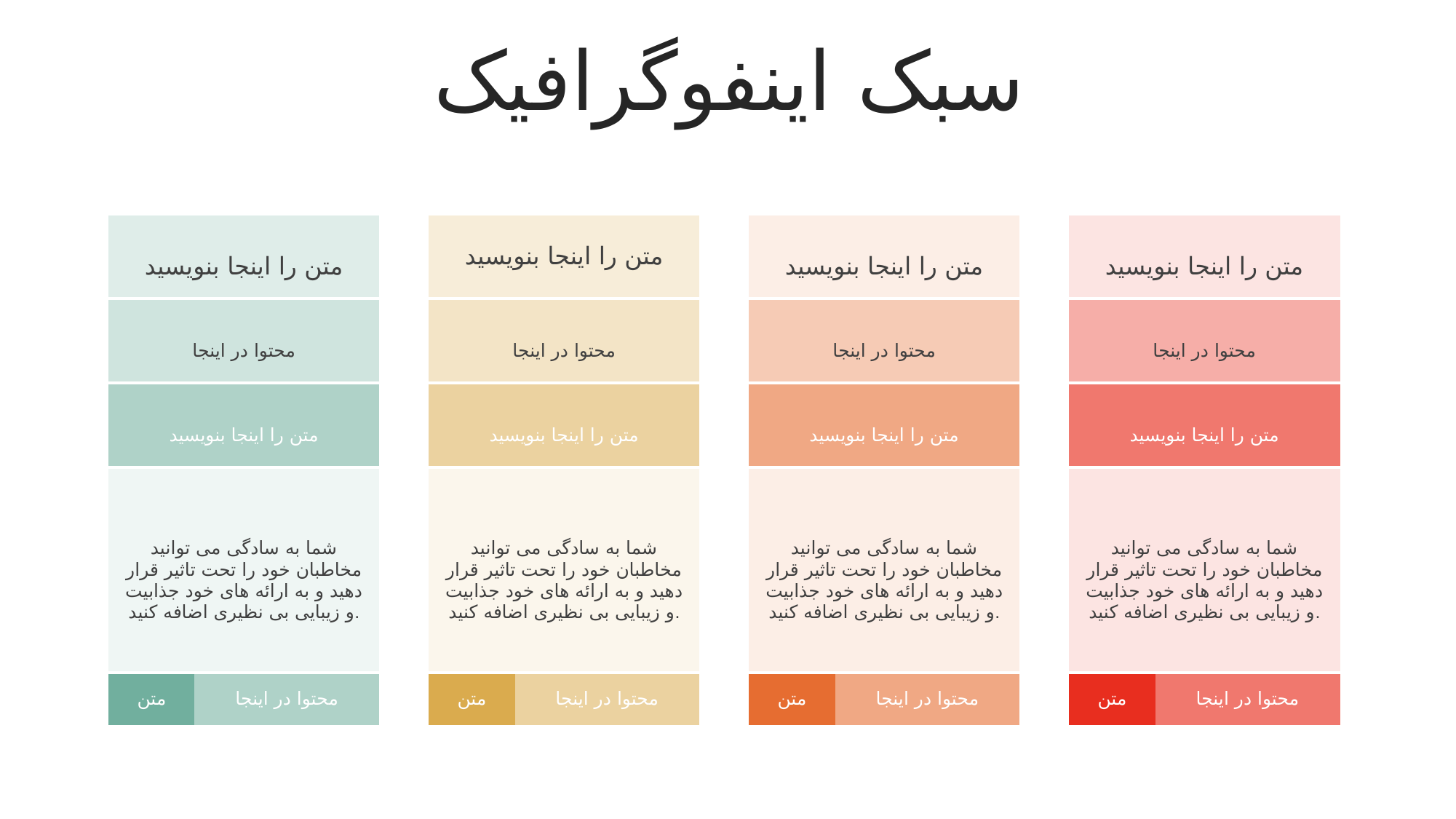

سبک اینفوگرافیک
| متن را اینجا بنویسید |  |
| --- | --- |
| محتوا در اینجا |  |
| متن را اینجا بنویسید |  |
| شما به سادگی می توانید مخاطبان خود را تحت تاثیر قرار دهید و به ارائه های خود جذابیت و زیبایی بی نظیری اضافه کنید. |  |
| متن | محتوا در اینجا |
| متن را اینجا بنویسید |  |
| --- | --- |
| محتوا در اینجا |  |
| متن را اینجا بنویسید |  |
| شما به سادگی می توانید مخاطبان خود را تحت تاثیر قرار دهید و به ارائه های خود جذابیت و زیبایی بی نظیری اضافه کنید. |  |
| متن | محتوا در اینجا |
| متن را اینجا بنویسید |  |
| --- | --- |
| محتوا در اینجا |  |
| متن را اینجا بنویسید |  |
| شما به سادگی می توانید مخاطبان خود را تحت تاثیر قرار دهید و به ارائه های خود جذابیت و زیبایی بی نظیری اضافه کنید. |  |
| متن | محتوا در اینجا |
| متن را اینجا بنویسید |  |
| --- | --- |
| محتوا در اینجا |  |
| متن را اینجا بنویسید |  |
| شما به سادگی می توانید مخاطبان خود را تحت تاثیر قرار دهید و به ارائه های خود جذابیت و زیبایی بی نظیری اضافه کنید. |  |
| متن | محتوا در اینجا |